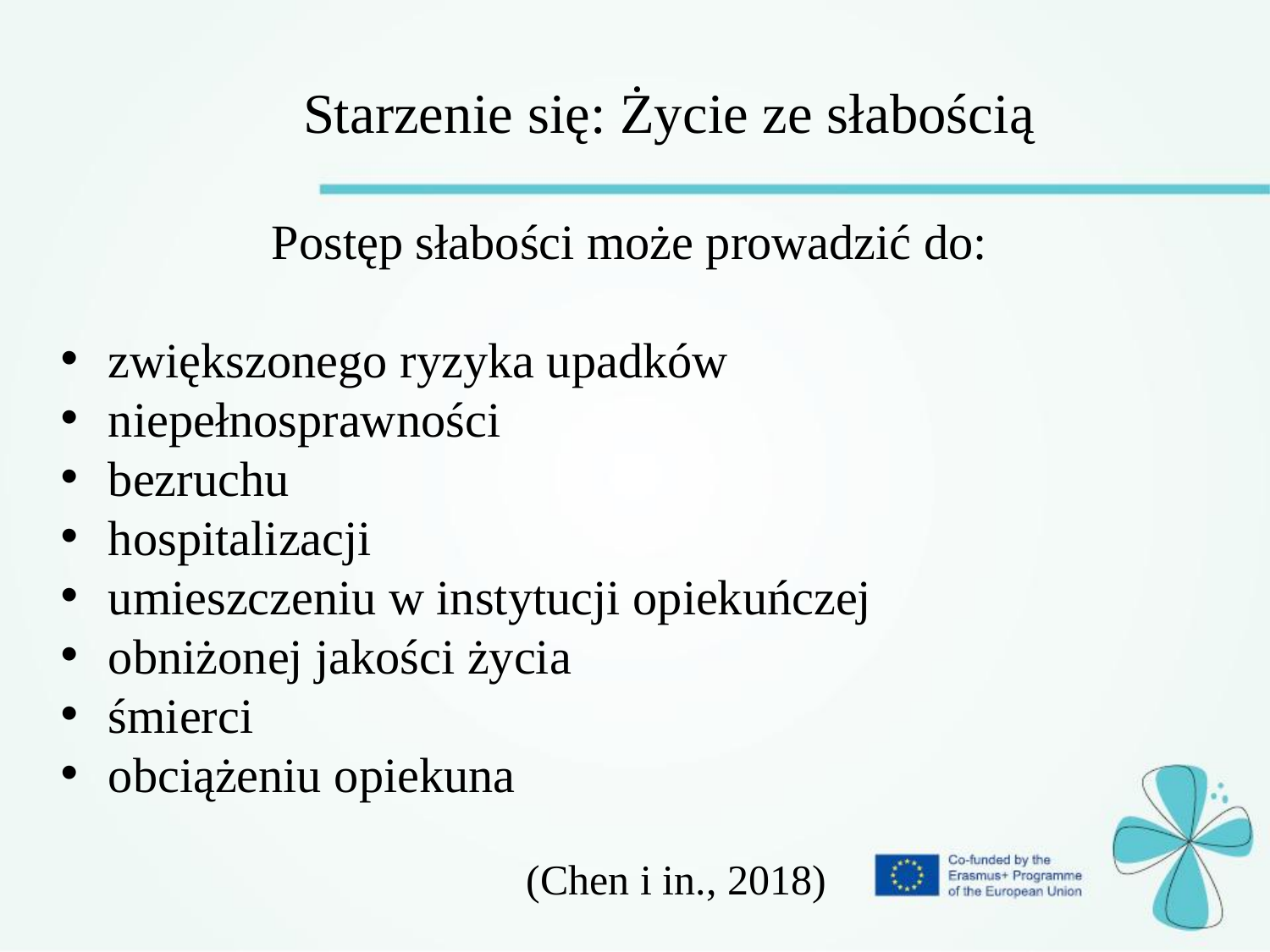

Starzenie się: Życie ze słabością
Postęp słabości może prowadzić do:

zwiększonego ryzyka upadków
niepełnosprawności
bezruchu
hospitalizacji
umieszczeniu w instytucji opiekuńczej
obniżonej jakości życia
śmierci
obciążeniu opiekuna

                                            (Chen i in., 2018)